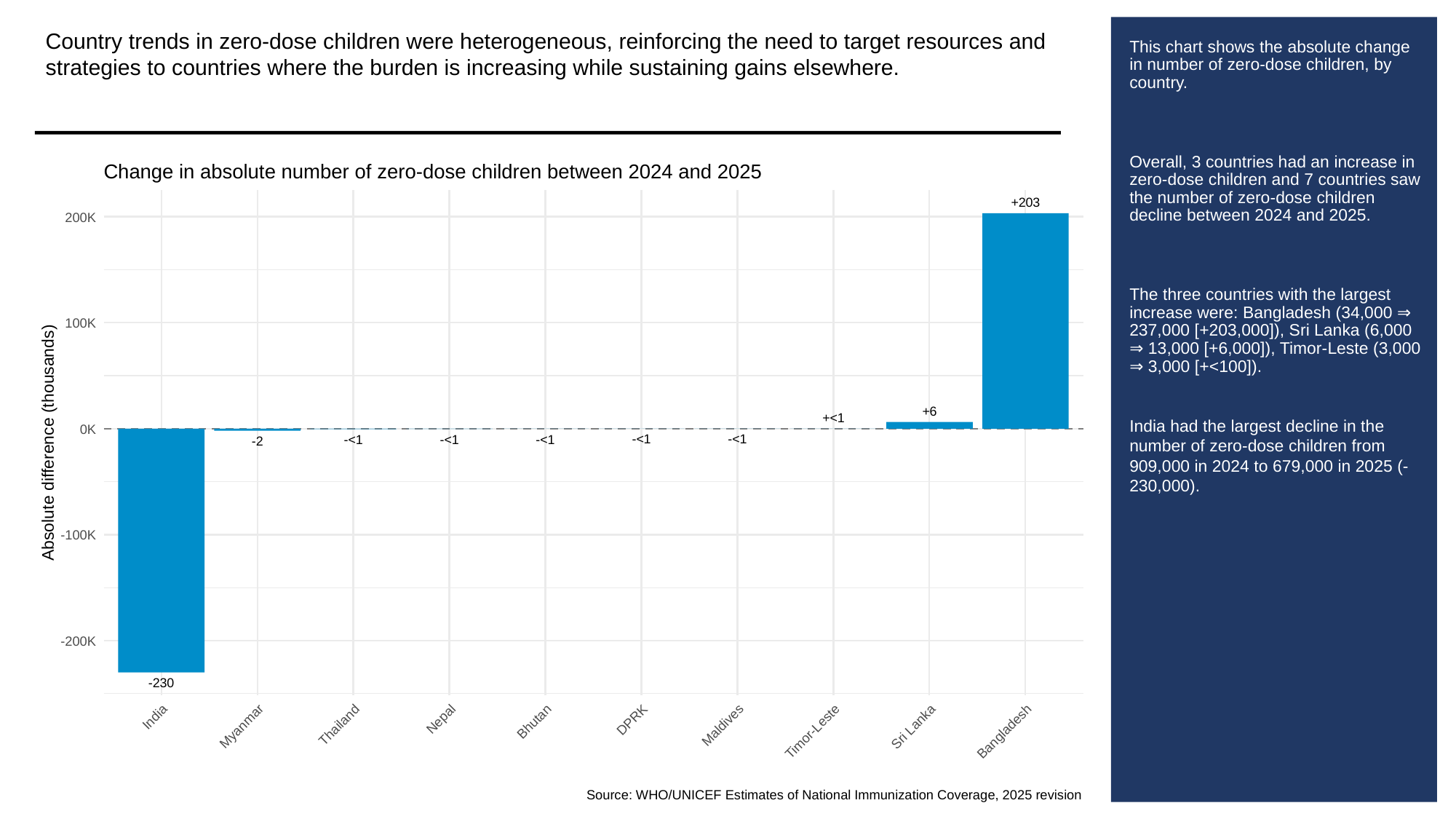

Country trends in zero-dose children were heterogeneous, reinforcing the need to target resources and strategies to countries where the burden is increasing while sustaining gains elsewhere.
# This chart shows the absolute change in number of zero-dose children, by country.

Overall, 3 countries had an increase in zero-dose children and 7 countries saw the number of zero-dose children decline between 2024 and 2025.

The three countries with the largest increase were: Bangladesh (34,000 ⇒ 237,000 [+203,000]), Sri Lanka (6,000 ⇒ 13,000 [+6,000]), Timor-Leste (3,000 ⇒ 3,000 [+<100]).

India had the largest decline in the number of zero-dose children from 909,000 in 2024 to 679,000 in 2025 (-230,000).

Change in absolute number of zero-dose children between 2024 and 2025

+203
200K

100K

+6
+<1

0K

-<1
-<1
-<1
-<1
-<1
-2
Absolute difference (thousands)

-100K

-200K

-230

India
Nepal
DPRK
Bhutan
Thailand
Maldives
Myanmar
Sri Lanka
Bangladesh
Timor-Leste
Source: WHO/UNICEF Estimates of National Immunization Coverage, 2025 revision